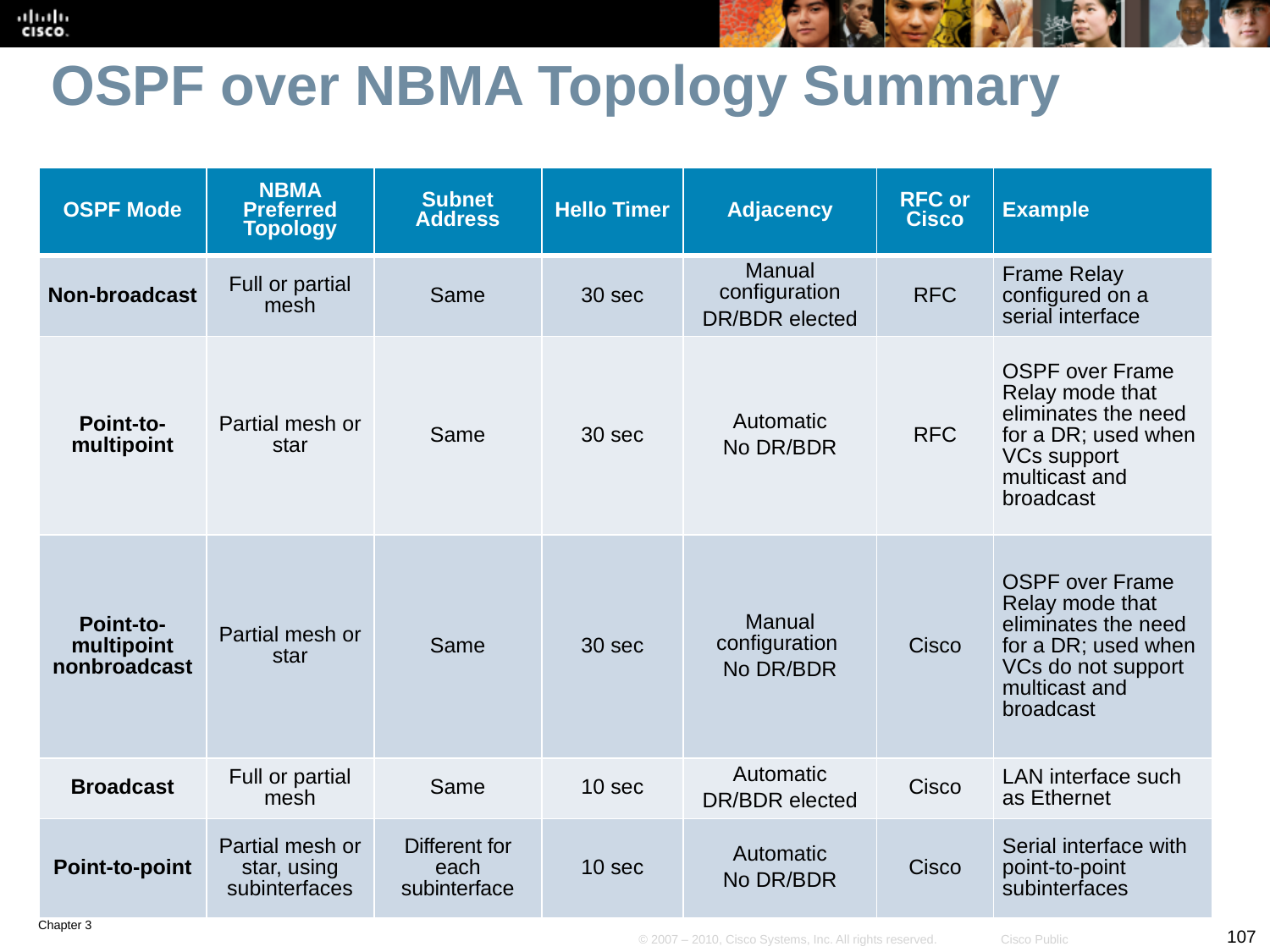

# OSPF over NBMA Topology Summary
| OSPF Mode | NBMA Preferred Topology | Subnet Address | Hello Timer | Adjacency | RFC or Cisco | Example |
| --- | --- | --- | --- | --- | --- | --- |
| Non-broadcast | Full or partial mesh | Same | 30 sec | Manual configuration DR/BDR elected | RFC | Frame Relay configured on a serial interface |
| Point-to- multipoint | Partial mesh or star | Same | 30 sec | Automatic No DR/BDR | RFC | OSPF over Frame Relay mode that eliminates the need for a DR; used when VCs support multicast and broadcast |
| Point-to-multipoint nonbroadcast | Partial mesh or star | Same | 30 sec | Manual configuration No DR/BDR | Cisco | OSPF over Frame Relay mode that eliminates the need for a DR; used when VCs do not support multicast and broadcast |
| Broadcast | Full or partial mesh | Same | 10 sec | Automatic DR/BDR elected | Cisco | LAN interface such as Ethernet |
| Point-to-point | Partial mesh or star, using subinterfaces | Different for each subinterface | 10 sec | Automatic No DR/BDR | Cisco | Serial interface with point-to-point subinterfaces |